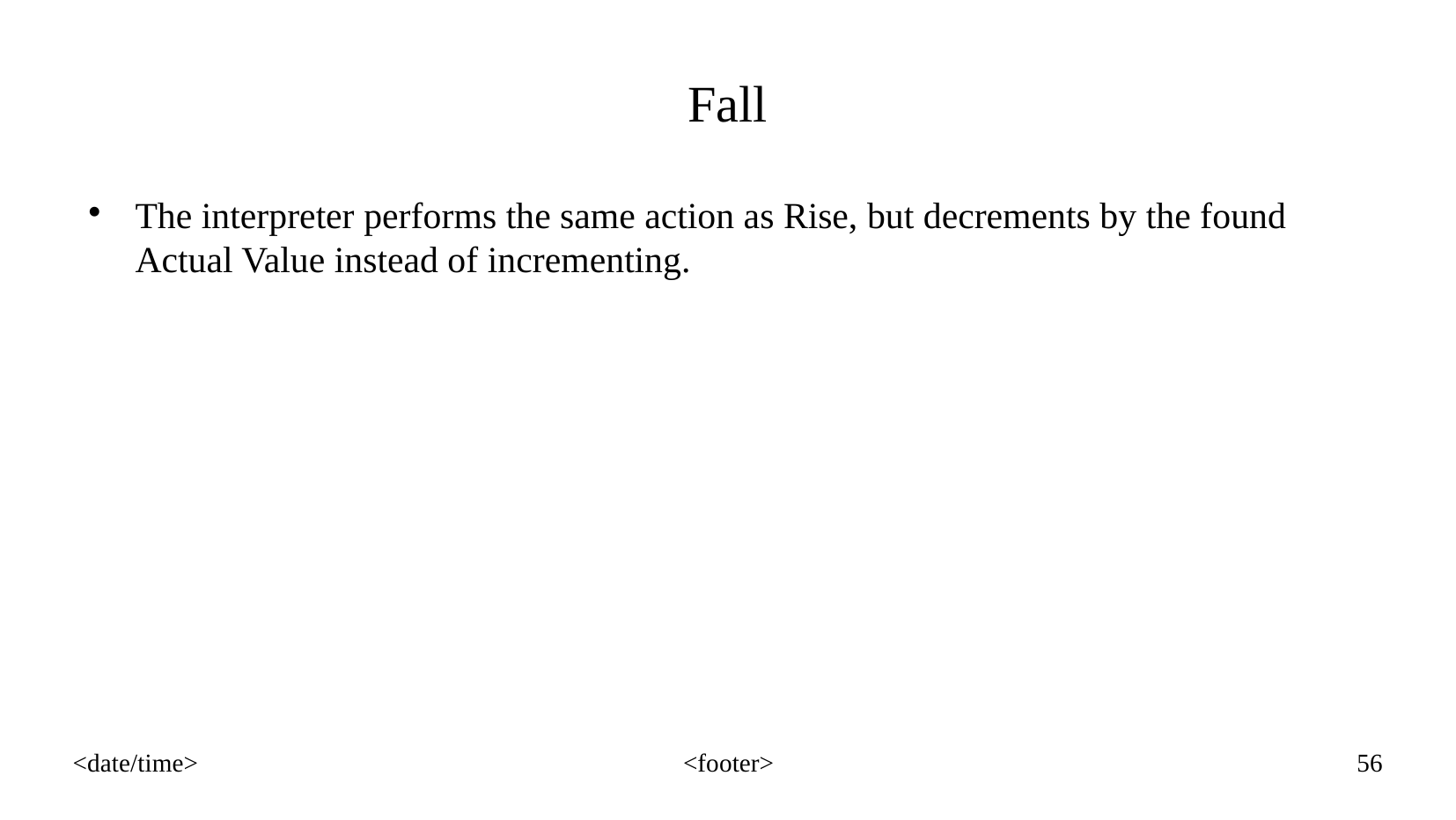

Fall
The interpreter performs the same action as Rise, but decrements by the found Actual Value instead of incrementing.